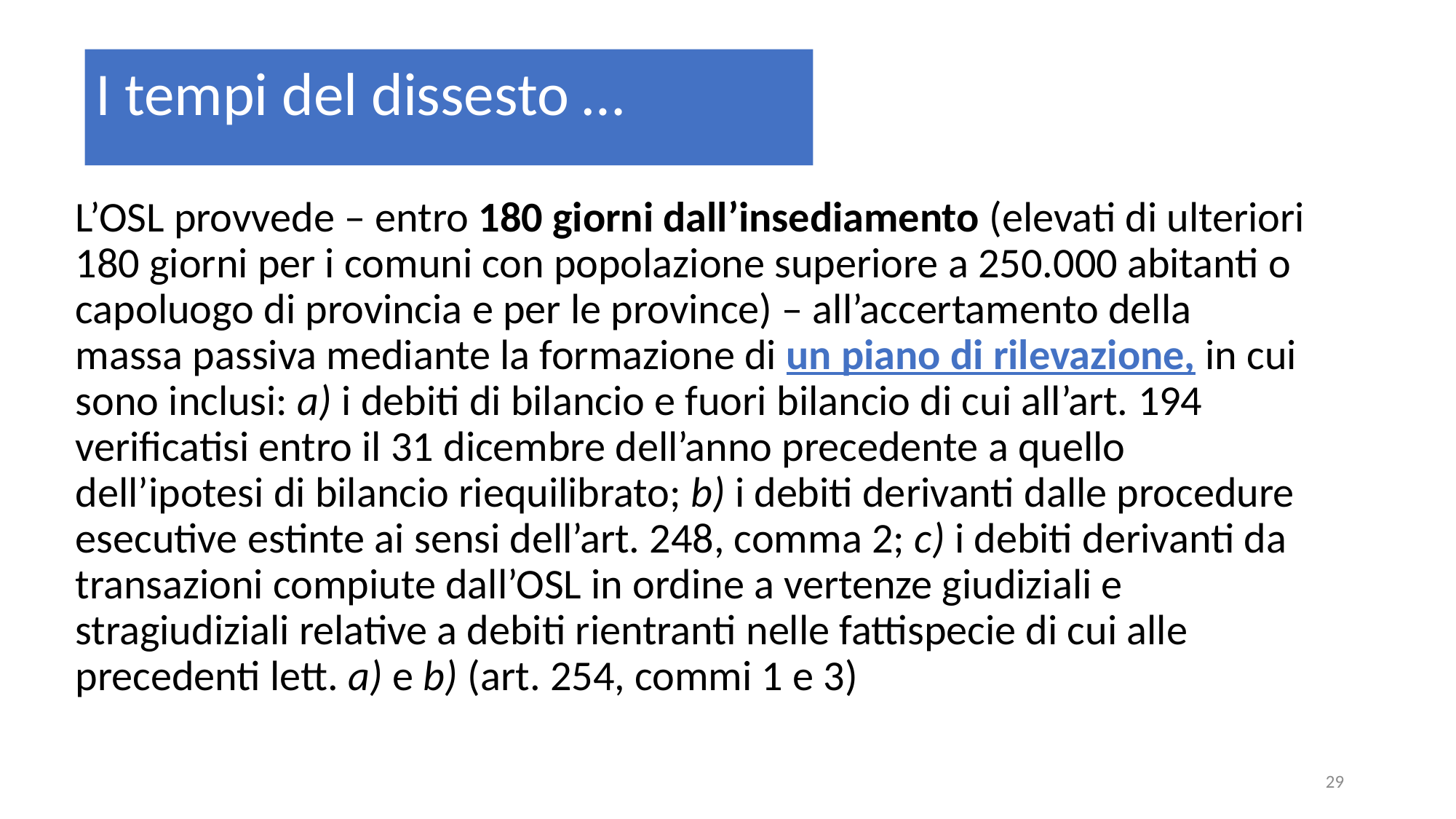

I tempi del dissesto …

L’OSL provvede – entro 180 giorni dall’insediamento (elevati di ulteriori 180 giorni per i comuni con popolazione superiore a 250.000 abitanti o capoluogo di provincia e per le province) – all’accertamento della massa passiva mediante la formazione di un piano di rilevazione, in cui sono inclusi: a) i debiti di bilancio e fuori bilancio di cui all’art. 194 verificatisi entro il 31 dicembre dell’anno precedente a quello dell’ipotesi di bilancio riequilibrato; b) i debiti derivanti dalle procedure esecutive estinte ai sensi dell’art. 248, comma 2; c) i debiti derivanti da transazioni compiute dall’OSL in ordine a vertenze giudiziali e stragiudiziali relative a debiti rientranti nelle fattispecie di cui alle precedenti lett. a) e b) (art. 254, commi 1 e 3)

29